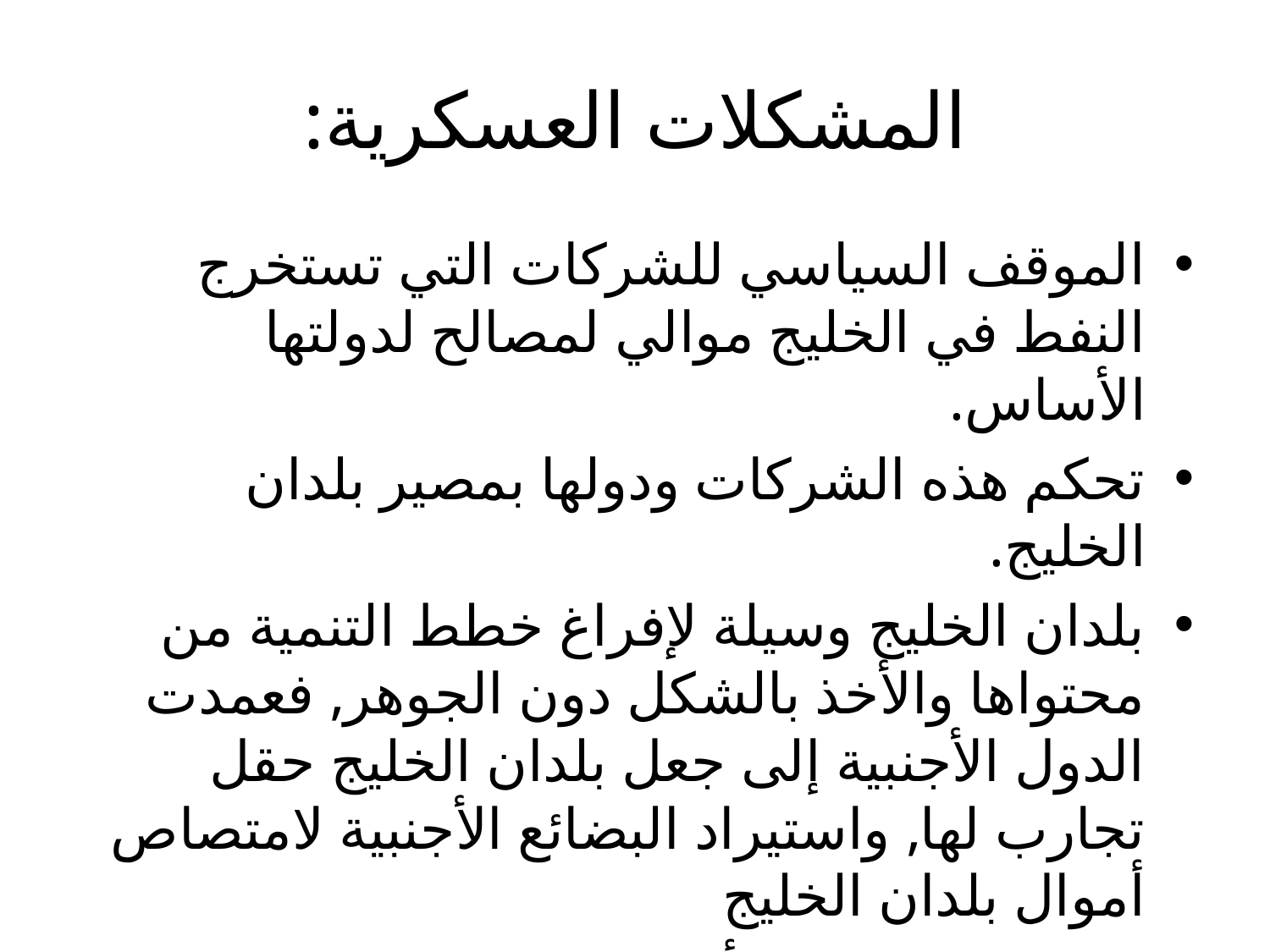

# المشكلات العسكرية:
الموقف السياسي للشركات التي تستخرج النفط في الخليج موالي لمصالح لدولتها الأساس.
تحكم هذه الشركات ودولها بمصير بلدان الخليج.
بلدان الخليج وسيلة لإفراغ خطط التنمية من محتواها والأخذ بالشكل دون الجوهر, فعمدت الدول الأجنبية إلى جعل بلدان الخليج حقل تجارب لها, واستيراد البضائع الأجنبية لامتصاص أموال بلدان الخليج
وجود هذه العمالة أشبه بالزحف السلمي الذي يلتهم المنطقة..